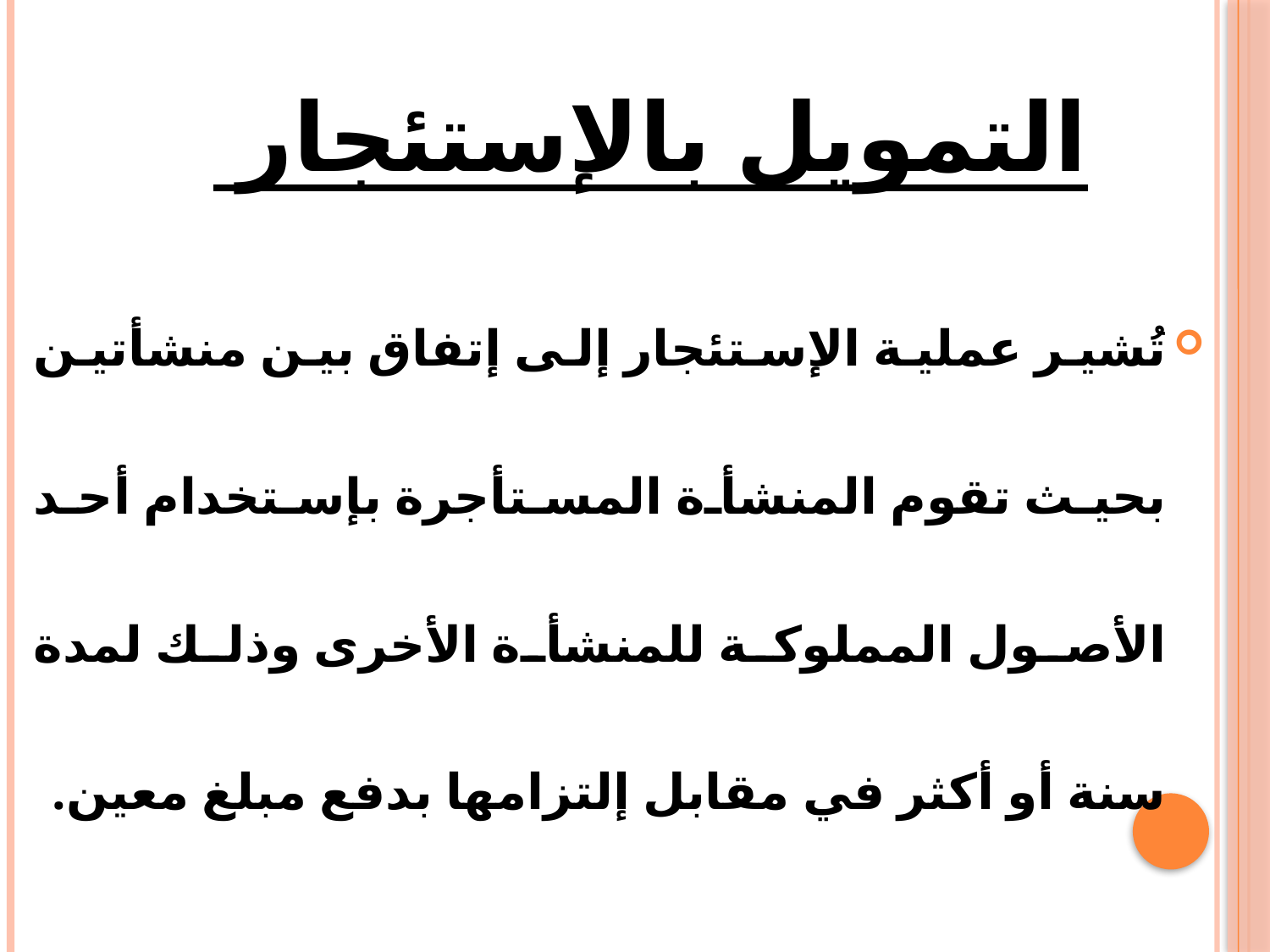

# التمويل بالإستئجار
تُشير عملية الإستئجار إلى إتفاق بين منشأتين بحيث تقوم المنشأة المستأجرة بإستخدام أحد الأصول المملوكة للمنشأة الأخرى وذلك لمدة سنة أو أكثر في مقابل إلتزامها بدفع مبلغ معين.